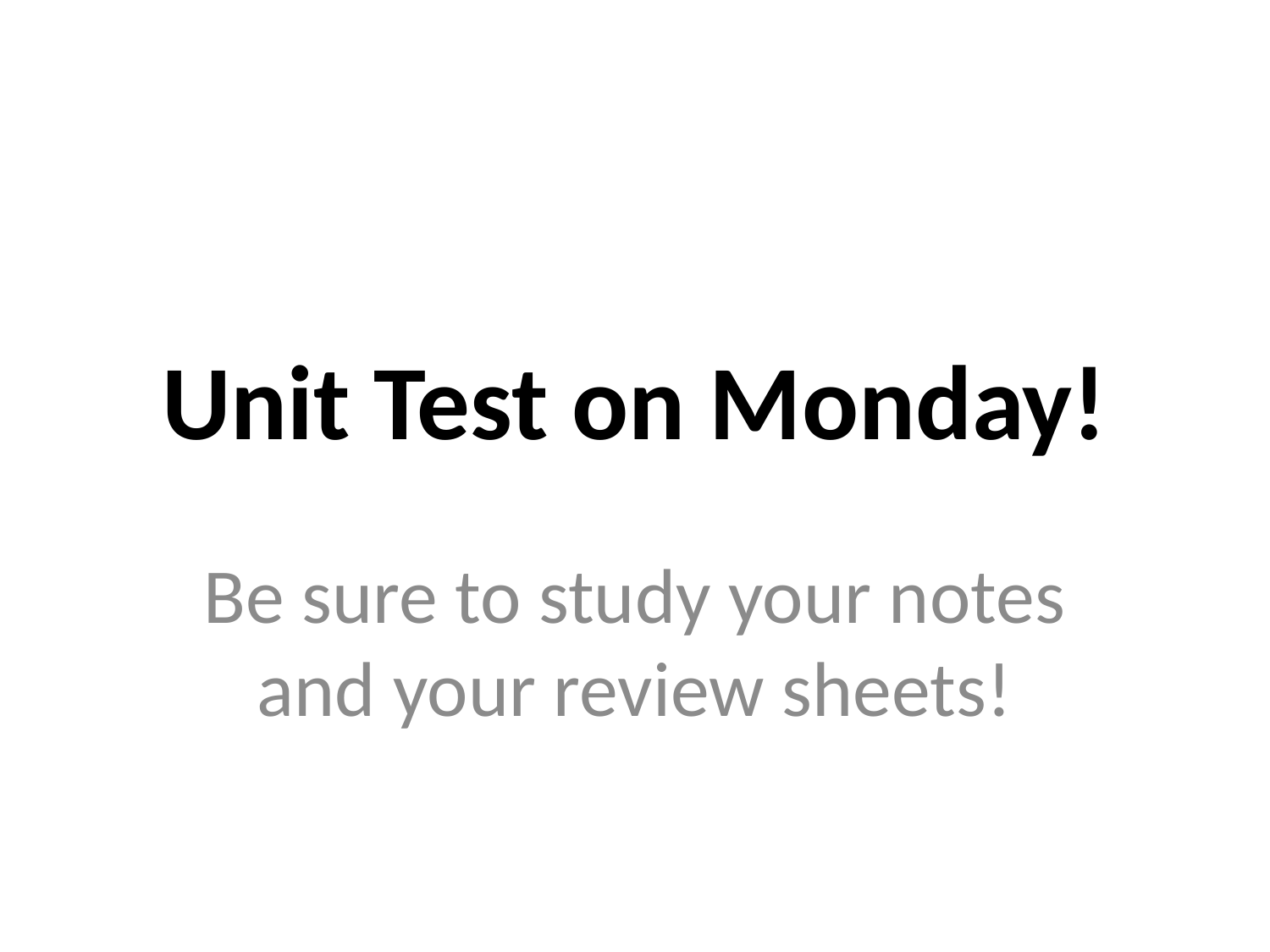

# Unit Test on Monday!
Be sure to study your notes and your review sheets!